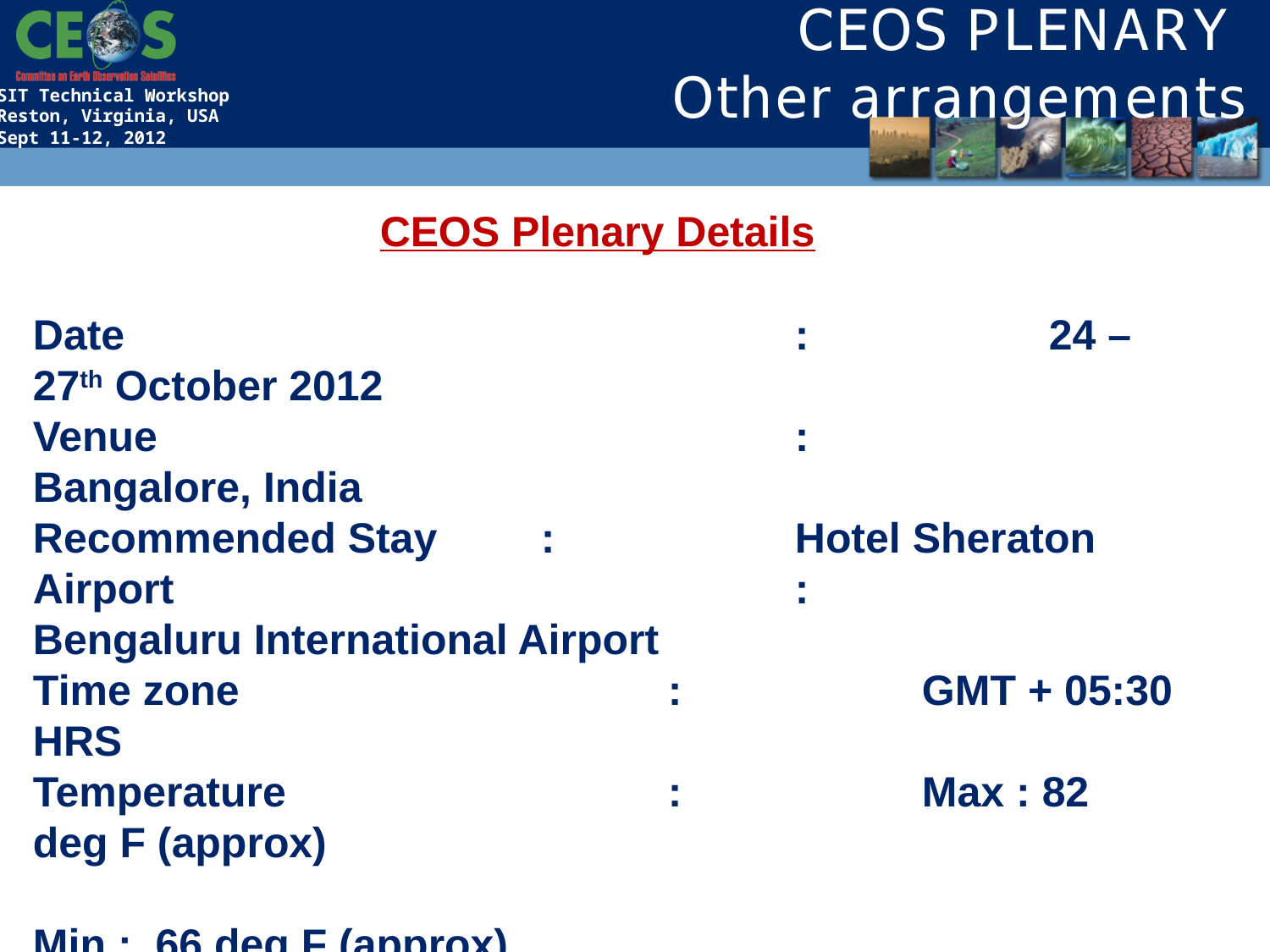

CEOS PLENARY
Other arrangements
CEOS Plenary Details

Date 						: 		24 – 27th October 2012
Venue						: 		Bangalore, India
Recommended Stay 	:		Hotel Sheraton
Airport					:		Bengaluru International Airport
Time zone 				: 		GMT + 05:30 HRS
Temperature 			: 		Max : 82 deg F (approx)
									Min :  66 deg F (approx)
Humidity 				: 		79% RH
Power Supply 			: 		220 V, 50 Hz